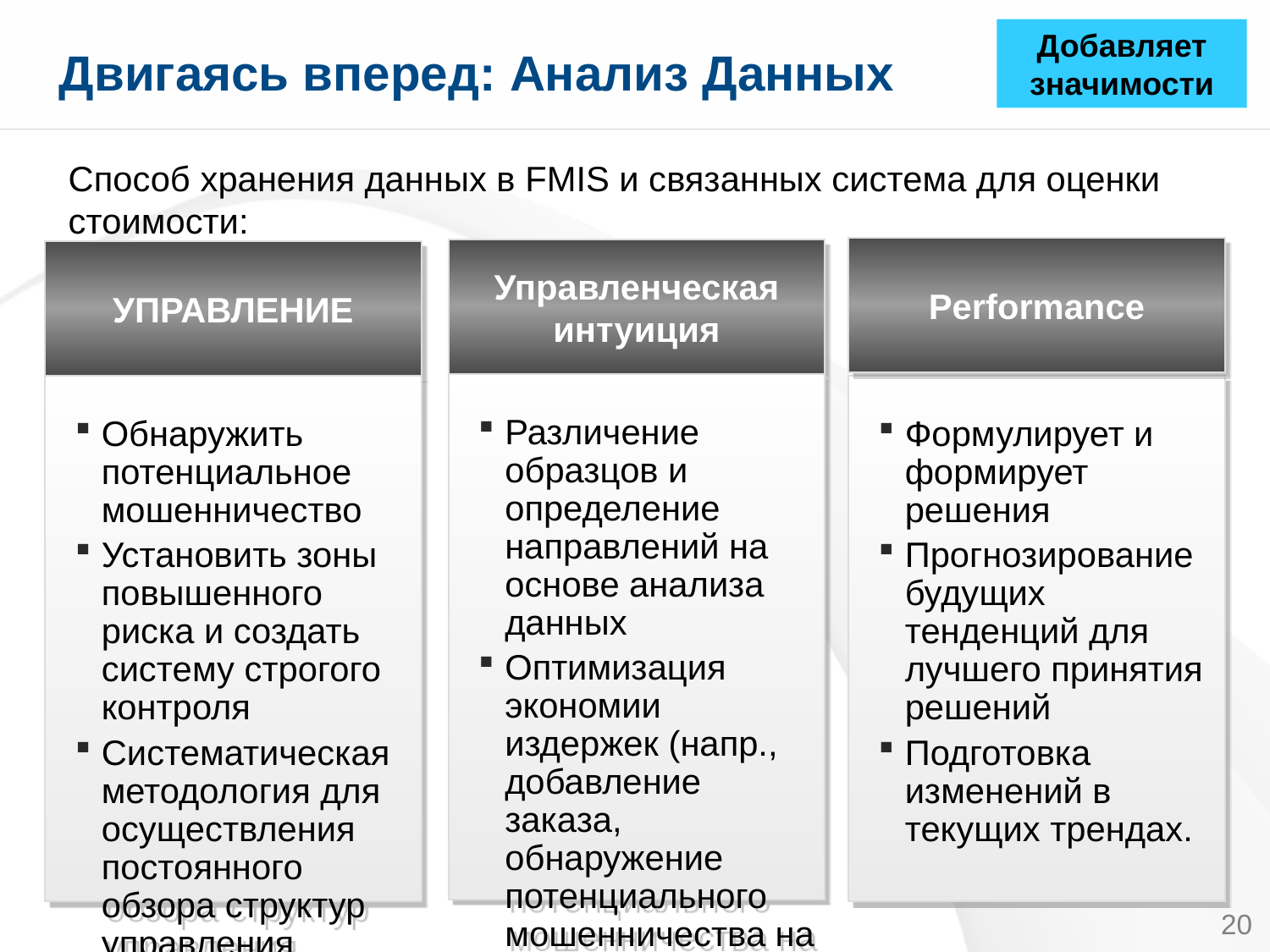

Добавляет значимости
Двигаясь вперед: Анализ Данных
Способ хранения данных в FMIS и связанных система для оценки стоимости:
Performance
Управленческая интуиция
УПРАВЛЕНИЕ
Различение образцов и определение направлений на основе анализа данных
Оптимизация экономии издержек (напр., добавление заказа, обнаружение потенциального мошенничества на торгах, т.д..)
Усовершенствовать эффективность процесса обработки
Обнаружить потенциальное мошенничество
Установить зоны повышенного риска и создать систему строгого контроля
Систематическая  методология для осуществления постоянного обзора структур управления
Формулирует и формирует решения
Прогнозирование будущих тенденций для лучшего принятия решений
Подготовка изменений в текущих трендах.